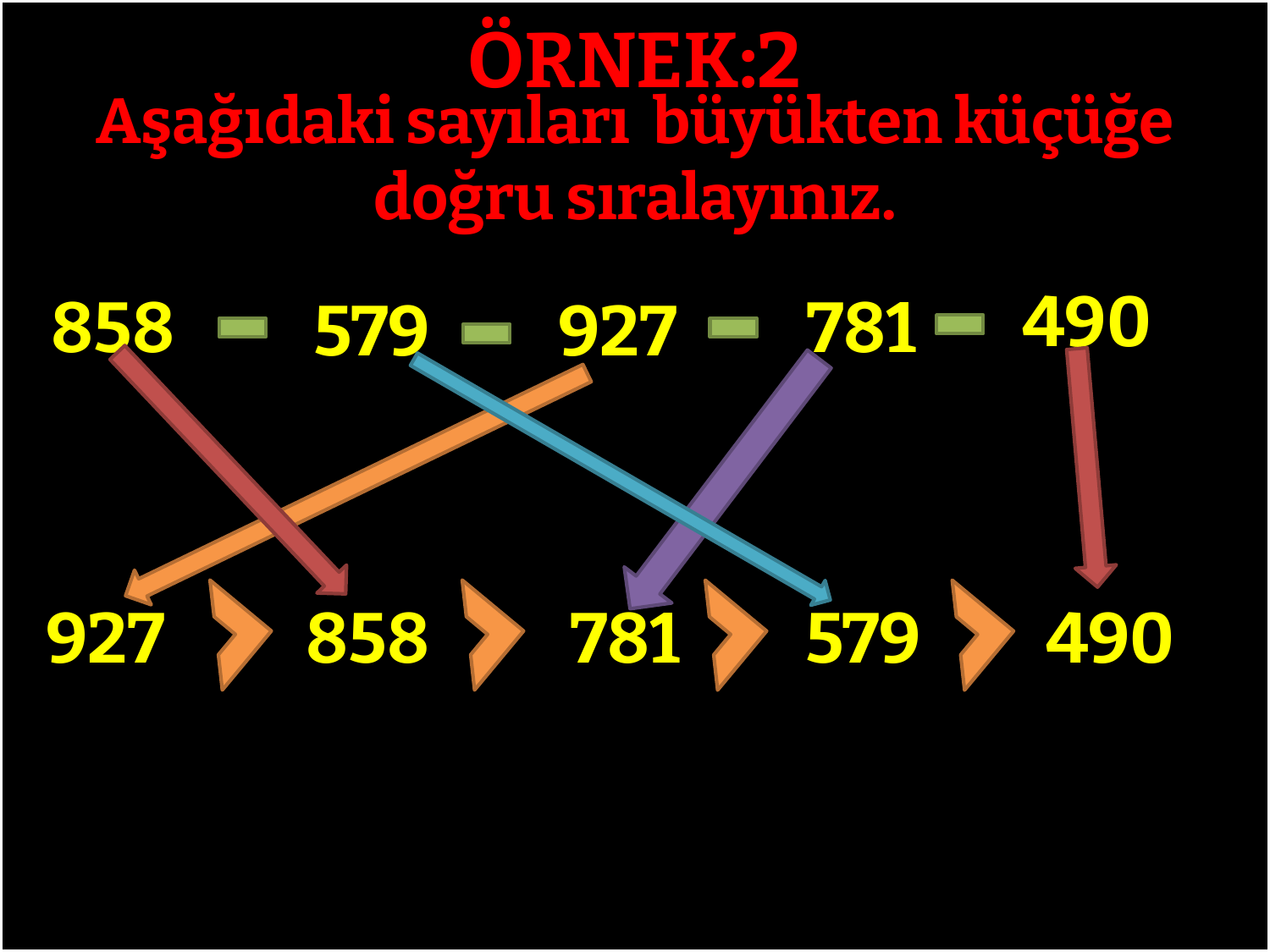

ÖRNEK:2
Aşağıdaki sayıları  büyükten küçüğe doğru sıralayınız.

490
858
781
579
927

#

927
858
490
781
579